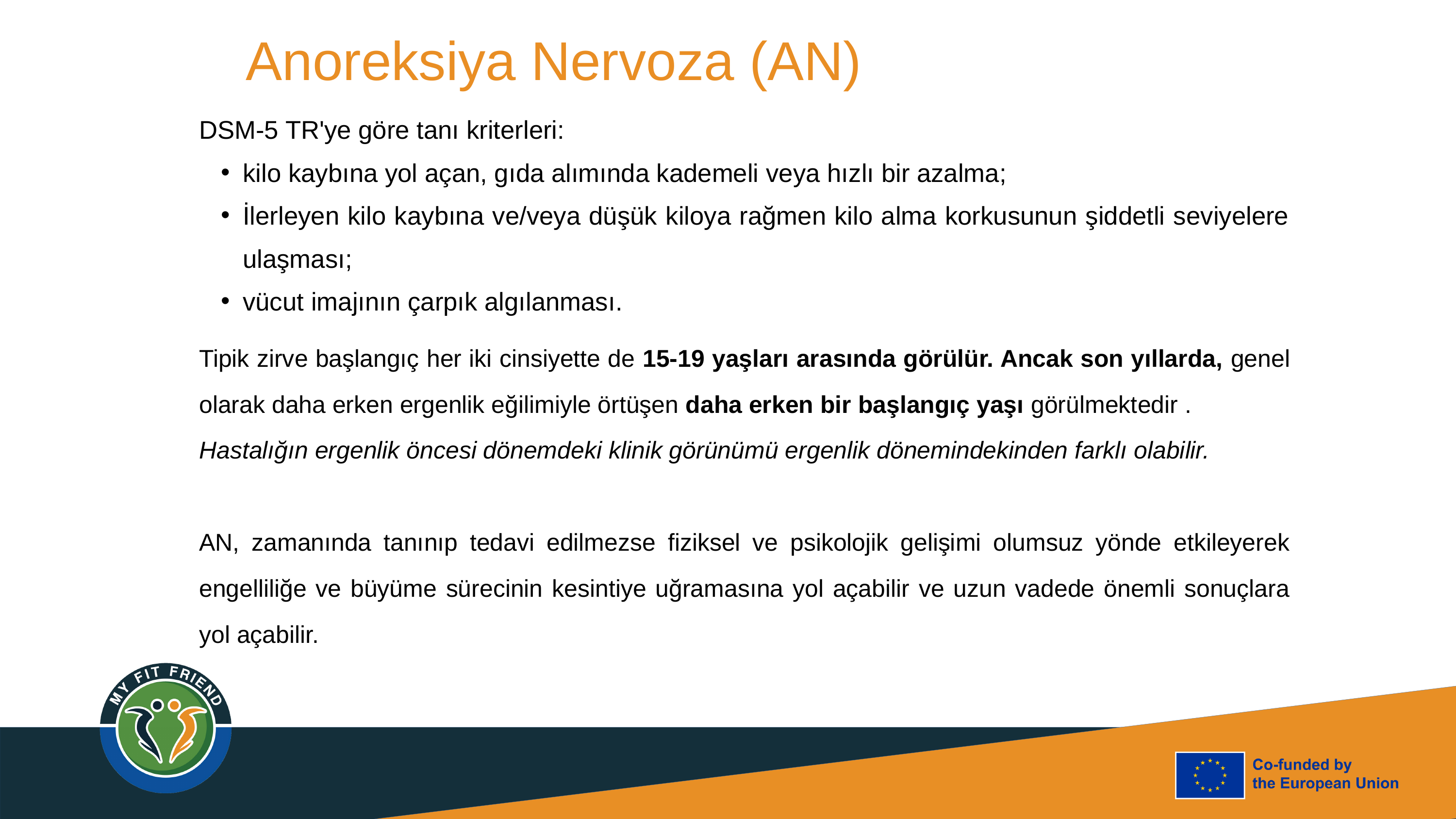

Anoreksiya Nervoza (AN)
DSM-5 TR'ye göre tanı kriterleri:
kilo kaybına yol açan, gıda alımında kademeli veya hızlı bir azalma;
İlerleyen kilo kaybına ve/veya düşük kiloya rağmen kilo alma korkusunun şiddetli seviyelere ulaşması;
vücut imajının çarpık algılanması.
Tipik zirve başlangıç her iki cinsiyette de 15-19 yaşları arasında görülür. Ancak son yıllarda, genel olarak daha erken ergenlik eğilimiyle örtüşen daha erken bir başlangıç yaşı görülmektedir .
Hastalığın ergenlik öncesi dönemdeki klinik görünümü ergenlik dönemindekinden farklı olabilir.

AN, zamanında tanınıp tedavi edilmezse fiziksel ve psikolojik gelişimi olumsuz yönde etkileyerek engelliliğe ve büyüme sürecinin kesintiye uğramasına yol açabilir ve uzun vadede önemli sonuçlara yol açabilir.